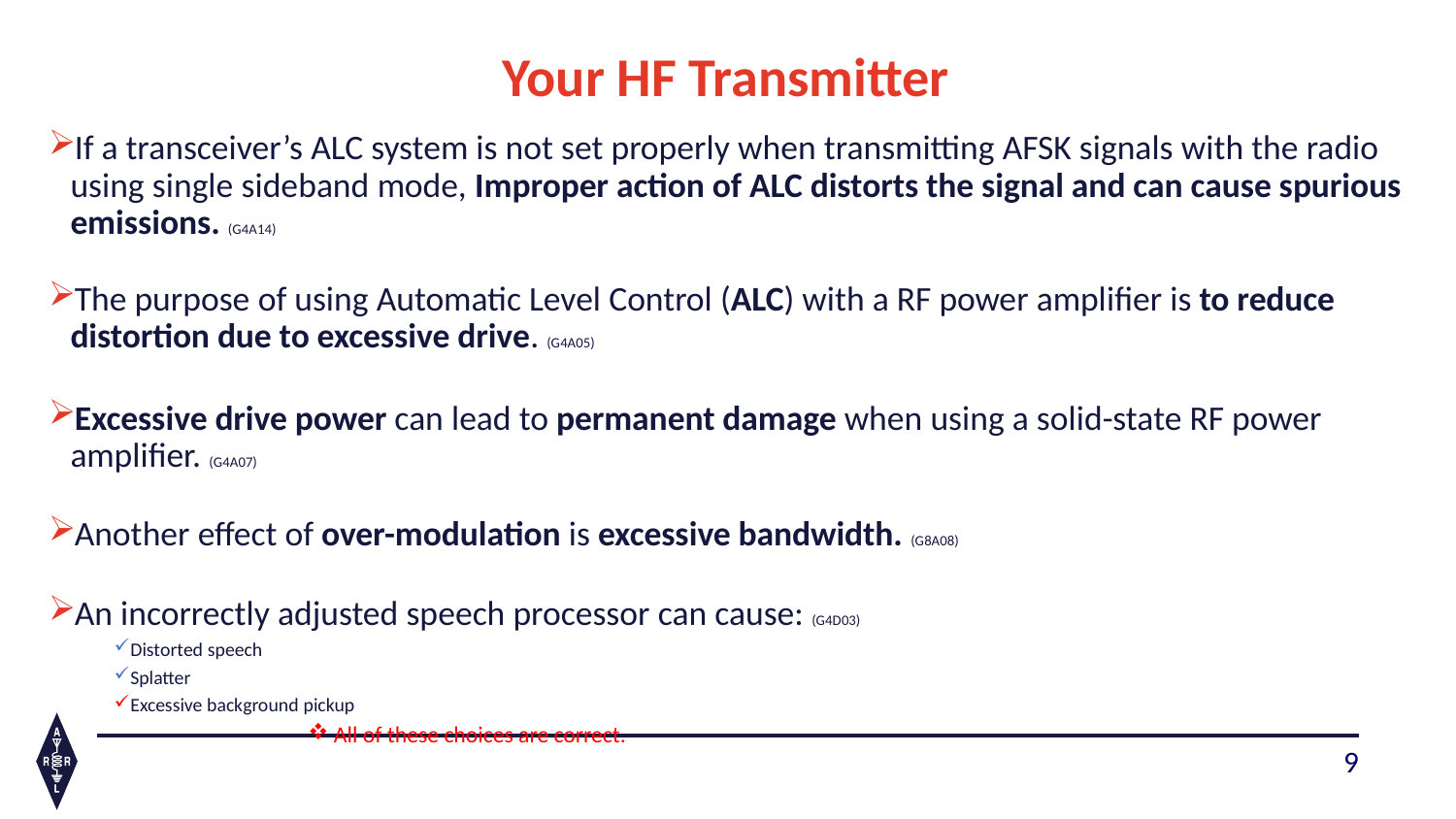

# Your HF Transmitter
If a transceiver’s ALC system is not set properly when transmitting AFSK signals with the radio using single sideband mode, Improper action of ALC distorts the signal and can cause spurious emissions. (G4A14)

The purpose of using Automatic Level Control (ALC) with a RF power amplifier is to reduce distortion due to excessive drive. (G4A05)

Excessive drive power can lead to permanent damage when using a solid-state RF power amplifier. (G4A07)

Another effect of over-modulation is excessive bandwidth. (G8A08)

An incorrectly adjusted speech processor can cause: (G4D03)
Distorted speech
Splatter
Excessive background pickup
All of these choices are correct.
9